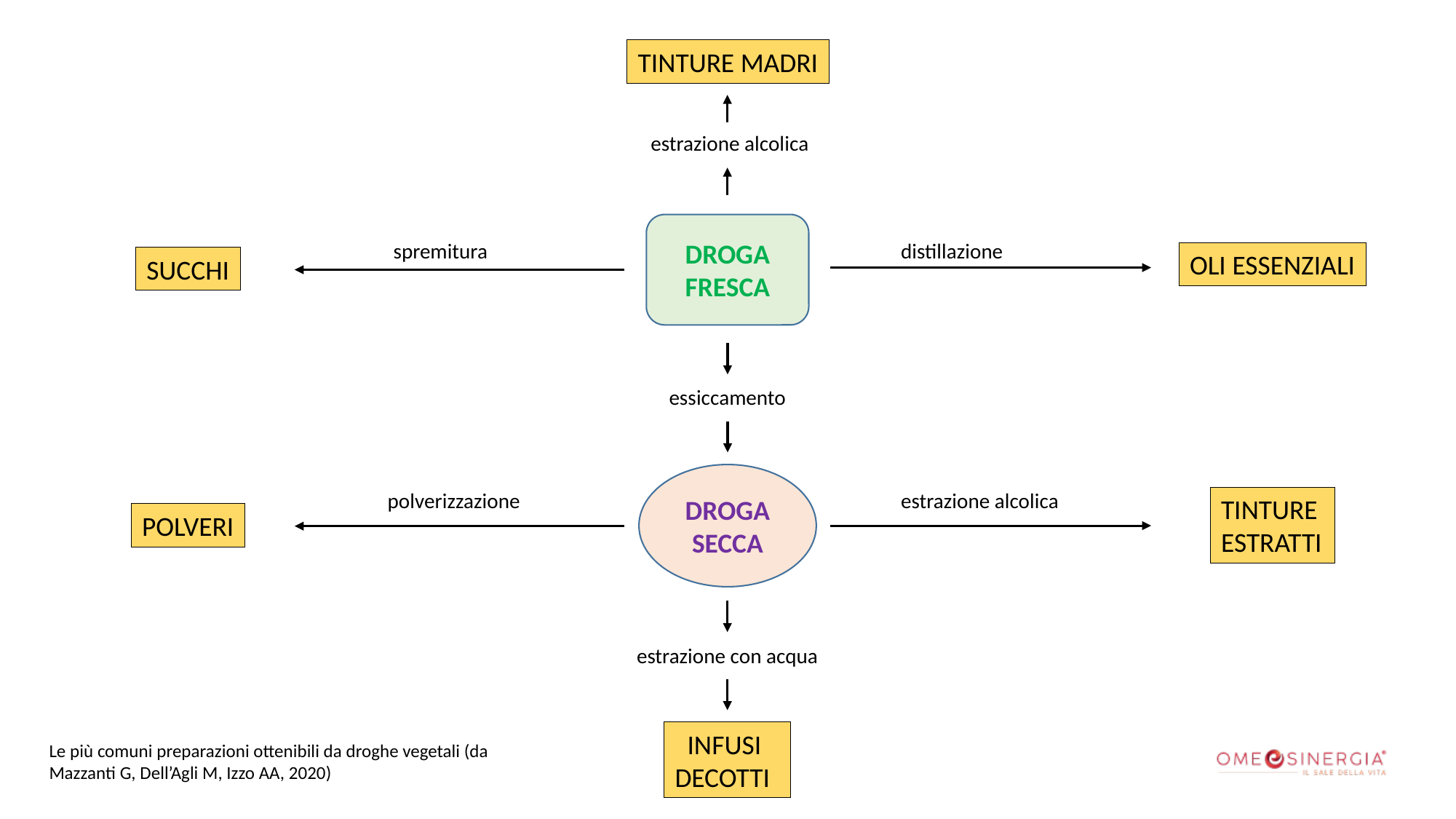

TINTURE MADRI
estrazione alcolica
DROGA FRESCA
distillazione
spremitura
OLI ESSENZIALI
SUCCHI
essiccamento
DROGA SECCA
polverizzazione
estrazione alcolica
TINTURE
ESTRATTI
POLVERI
estrazione con acqua
INFUSI
DECOTTI
Le più comuni preparazioni ottenibili da droghe vegetali (da Mazzanti G, Dell’Agli M, Izzo AA, 2020)